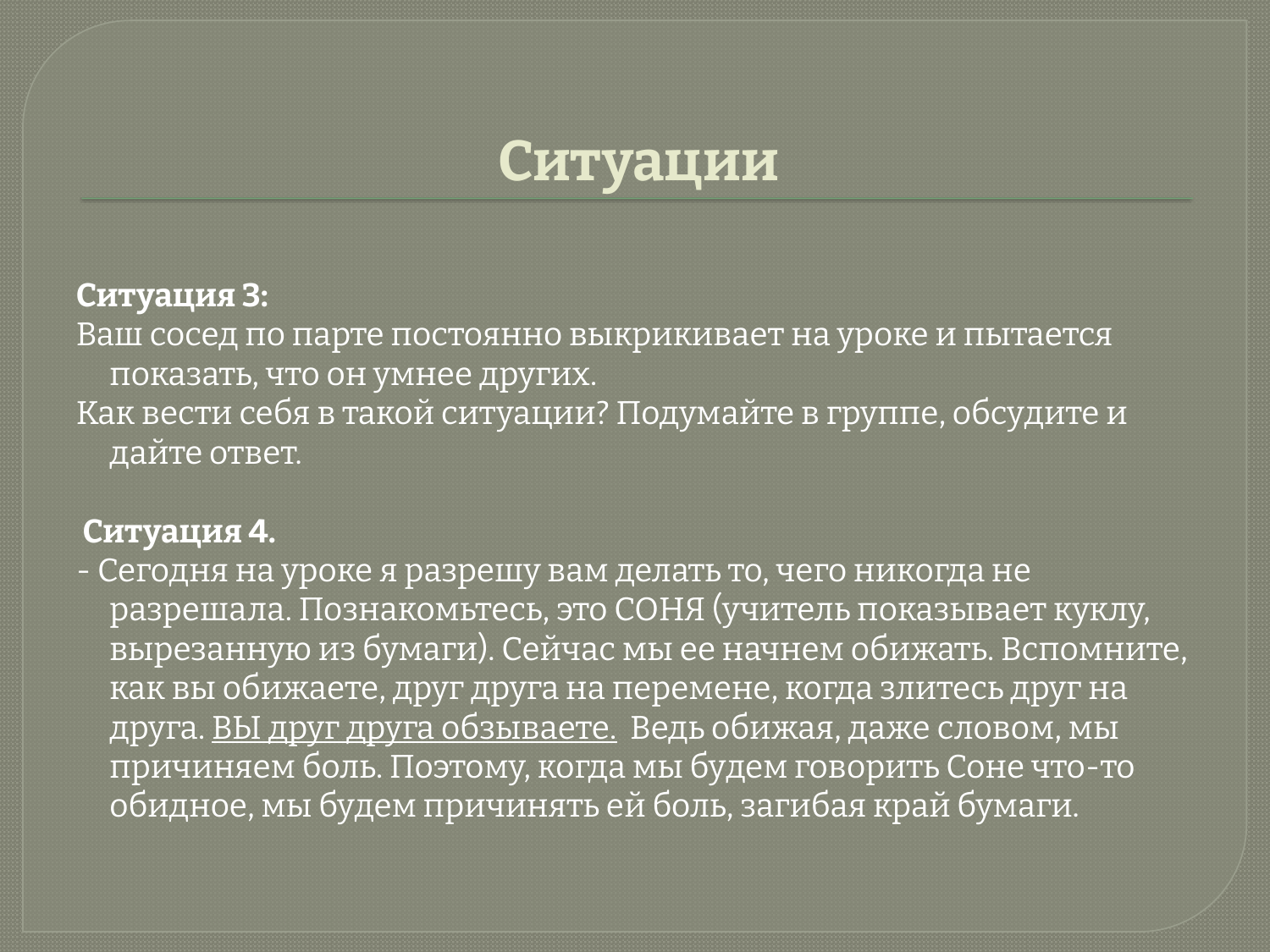

# Ситуации
Ситуация 3:
Ваш сосед по парте постоянно выкрикивает на уроке и пытается показать, что он умнее других.
Как вести себя в такой ситуации? Подумайте в группе, обсудите и дайте ответ.

 Ситуация 4.
- Сегодня на уроке я разрешу вам делать то, чего никогда не разрешала. Познакомьтесь, это СОНЯ (учитель показывает куклу, вырезанную из бумаги). Сейчас мы ее начнем обижать. Вспомните, как вы обижаете, друг друга на перемене, когда злитесь друг на друга. ВЫ друг друга обзываете.  Ведь обижая, даже словом, мы причиняем боль. Поэтому, когда мы будем говорить Соне что-то обидное, мы будем причинять ей боль, загибая край бумаги.